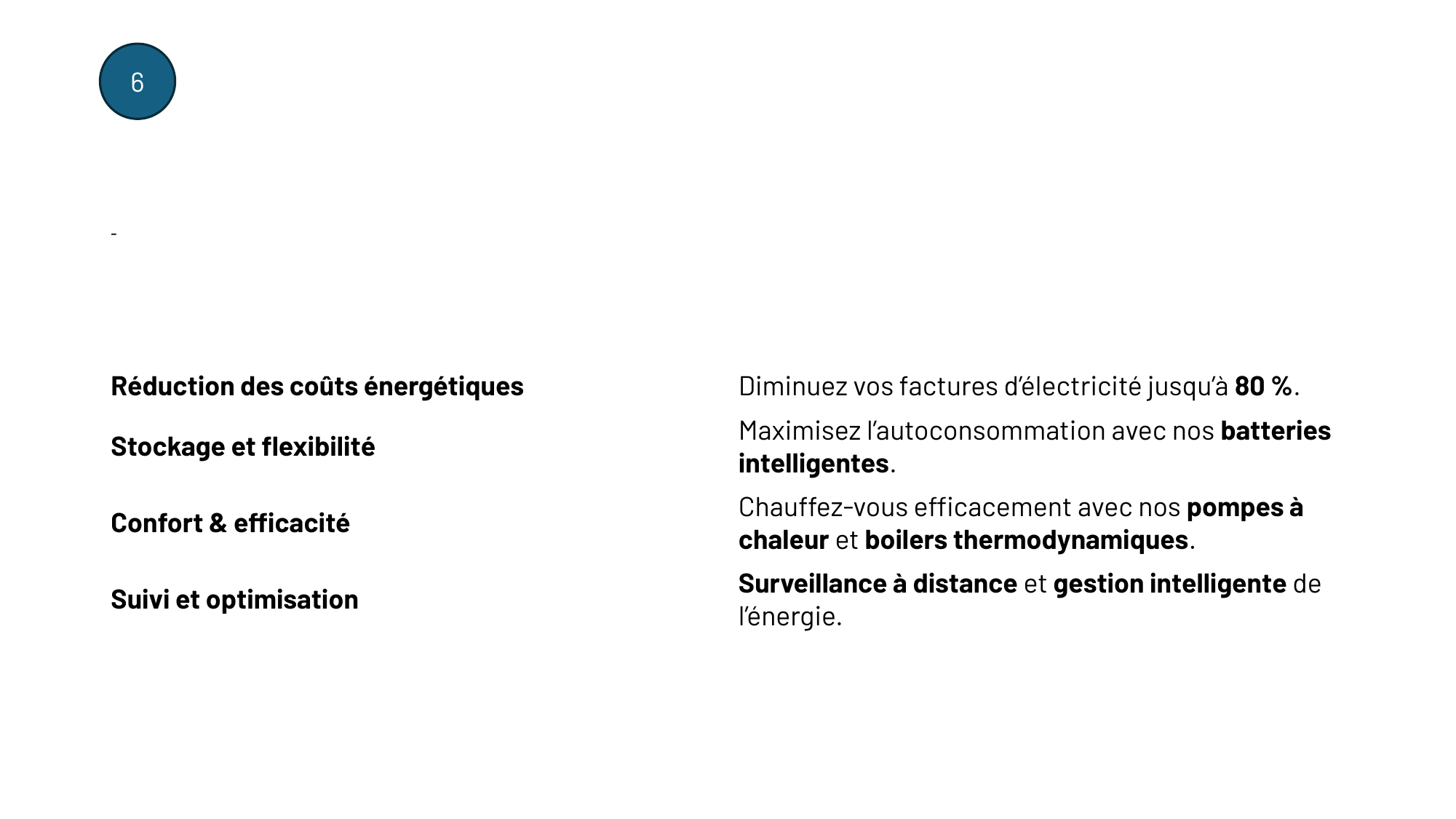

6

-
|  |  |
| --- | --- |
| Réduction des coûts énergétiques | Diminuez vos factures d’électricité jusqu’à 80 %. |
| Stockage et flexibilité | Maximisez l’autoconsommation avec nos batteries intelligentes. |
| Confort & efficacité | Chauffez-vous efficacement avec nos pompes à chaleur et boilers thermodynamiques. |
| Suivi et optimisation | Surveillance à distance et gestion intelligente de l’énergie. |